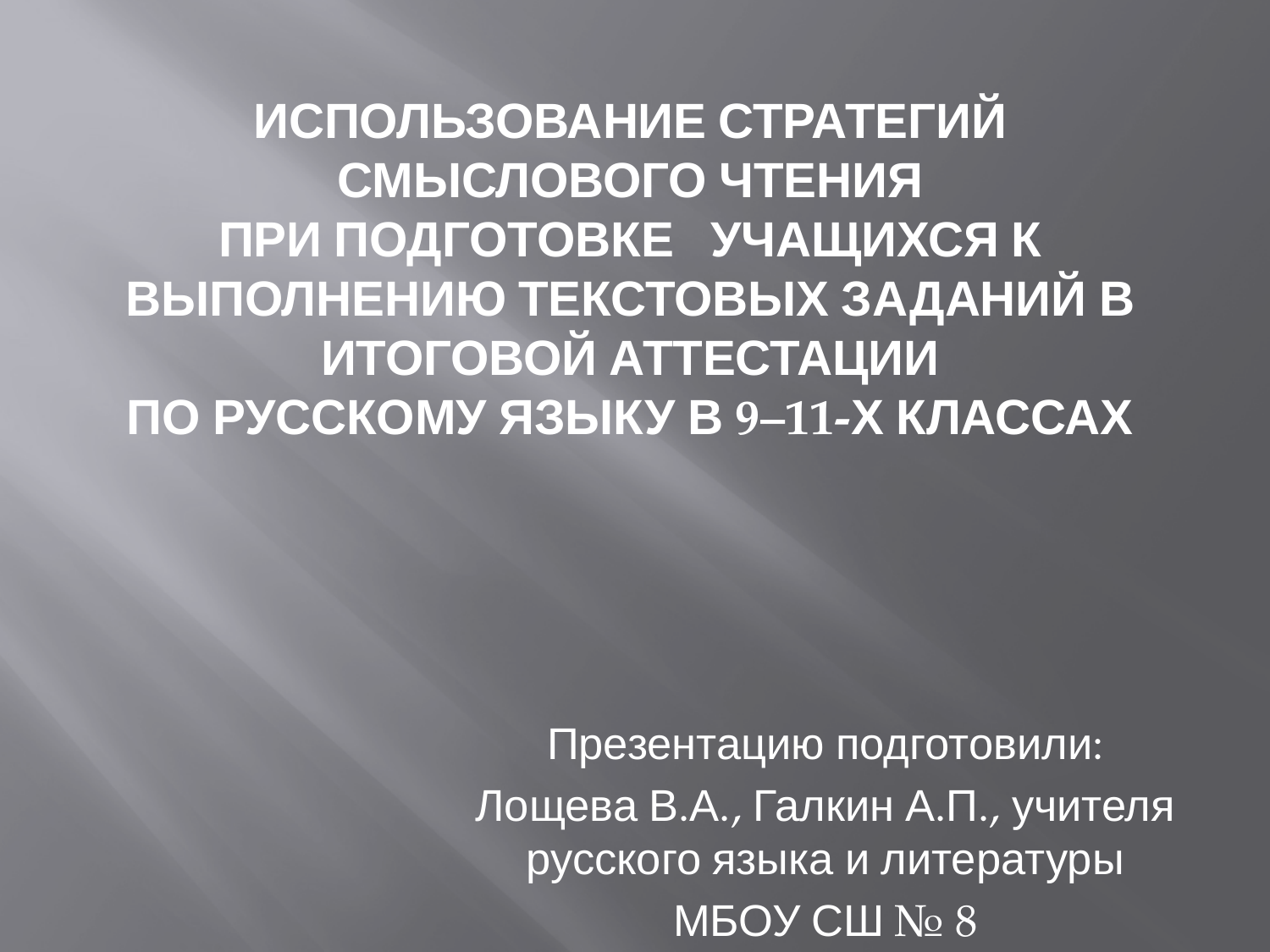

# Использование стратегий смыслового чтения при подготовке   учащихся к выполнению текстовых заданий в итоговой аттестации по русскому языку в 9–11-х классах
Презентацию подготовили:
Лощева В.А., Галкин А.П., учителя русского языка и литературы
МБОУ СШ № 8